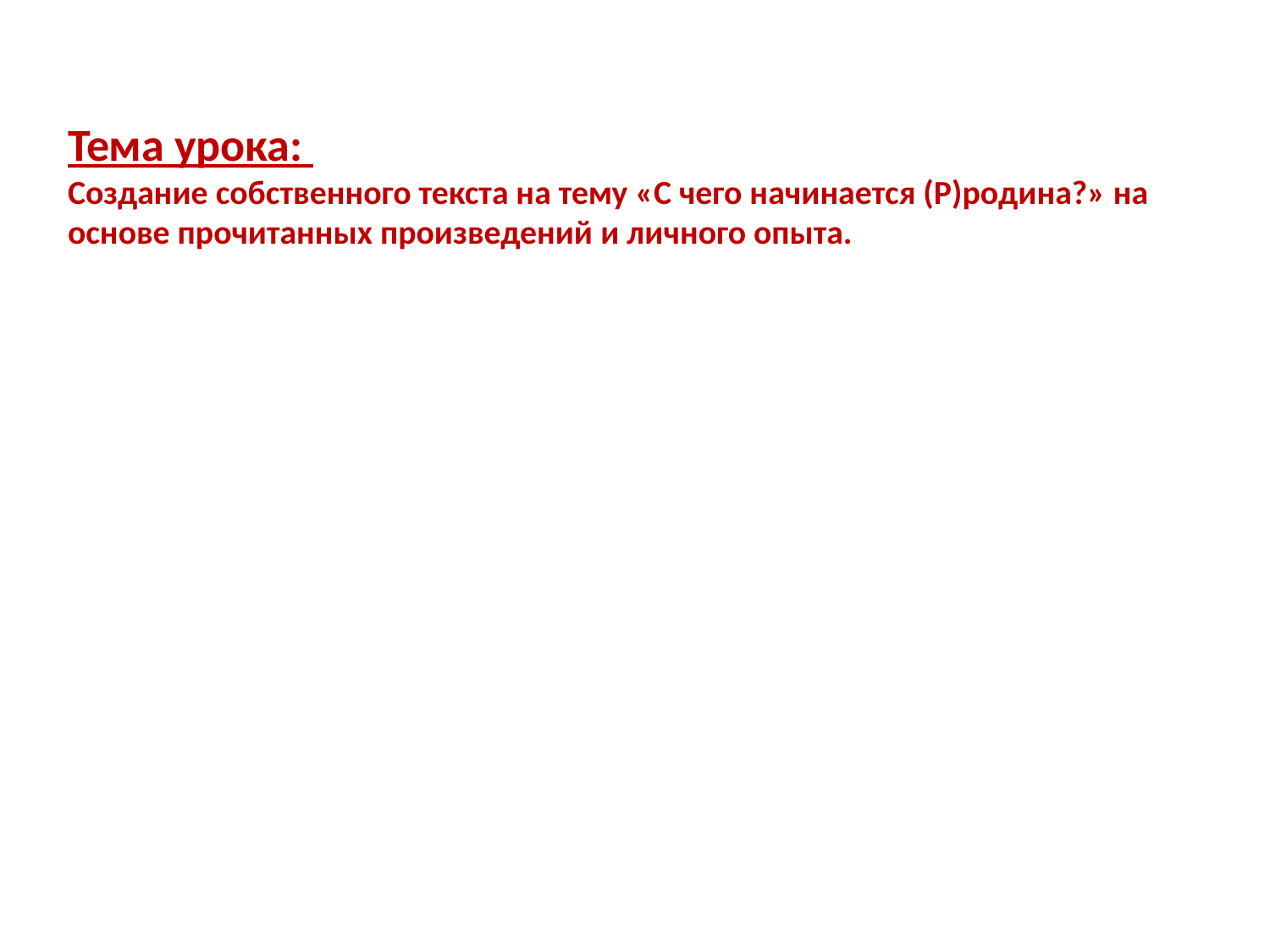

# Тема урока: Создание собственного текста на тему «С чего начинается (Р)родина?» на основе прочитанных произведений и личного опыта.